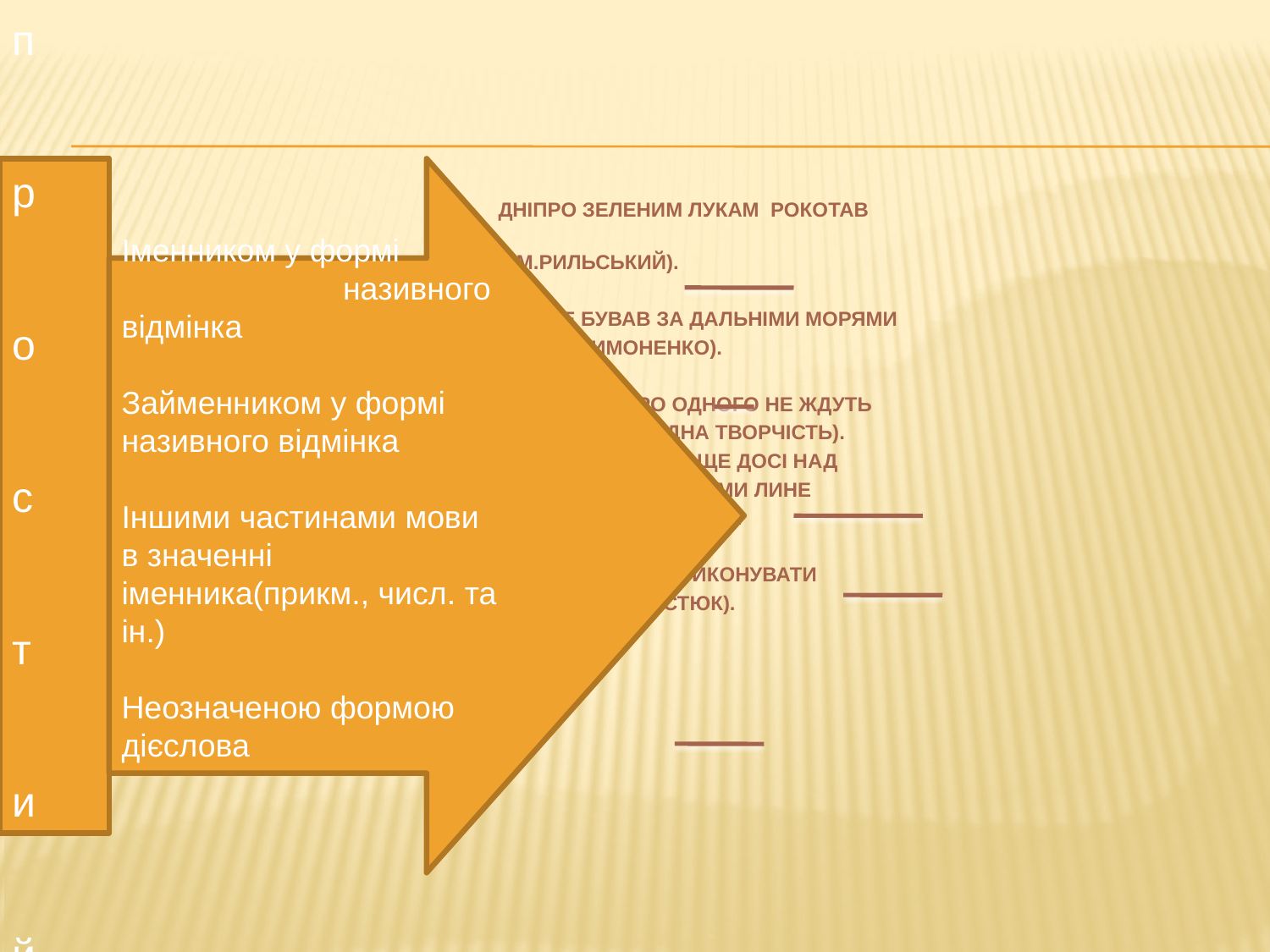

Дніпро зеленим лукам  рокотав
                                                                                      ( М.Рильський).

                                                                                          Я не бував за дальніми морями
                                                                                              (В.Симоненко).

                                                                                                   Семеро одного не ждуть
                                                                                                       (Народна творчість).
                                                                                                    А “курли” ще досі над
                                                                                                                 полями лине
                                                                                                   (Б.Дегтярьов).

                                                                                     Бути − значить виконувати
                                                                             обов’язок (Є.Сверстюк).

#
п
                р
               о
               с
               т
               и
               й
Іменником у формі                                     називного відмінка

Займенником у формі називного відмінка

Іншими частинами мови в значенні іменника(прикм., числ. та ін.)

Неозначеною формою дієслова